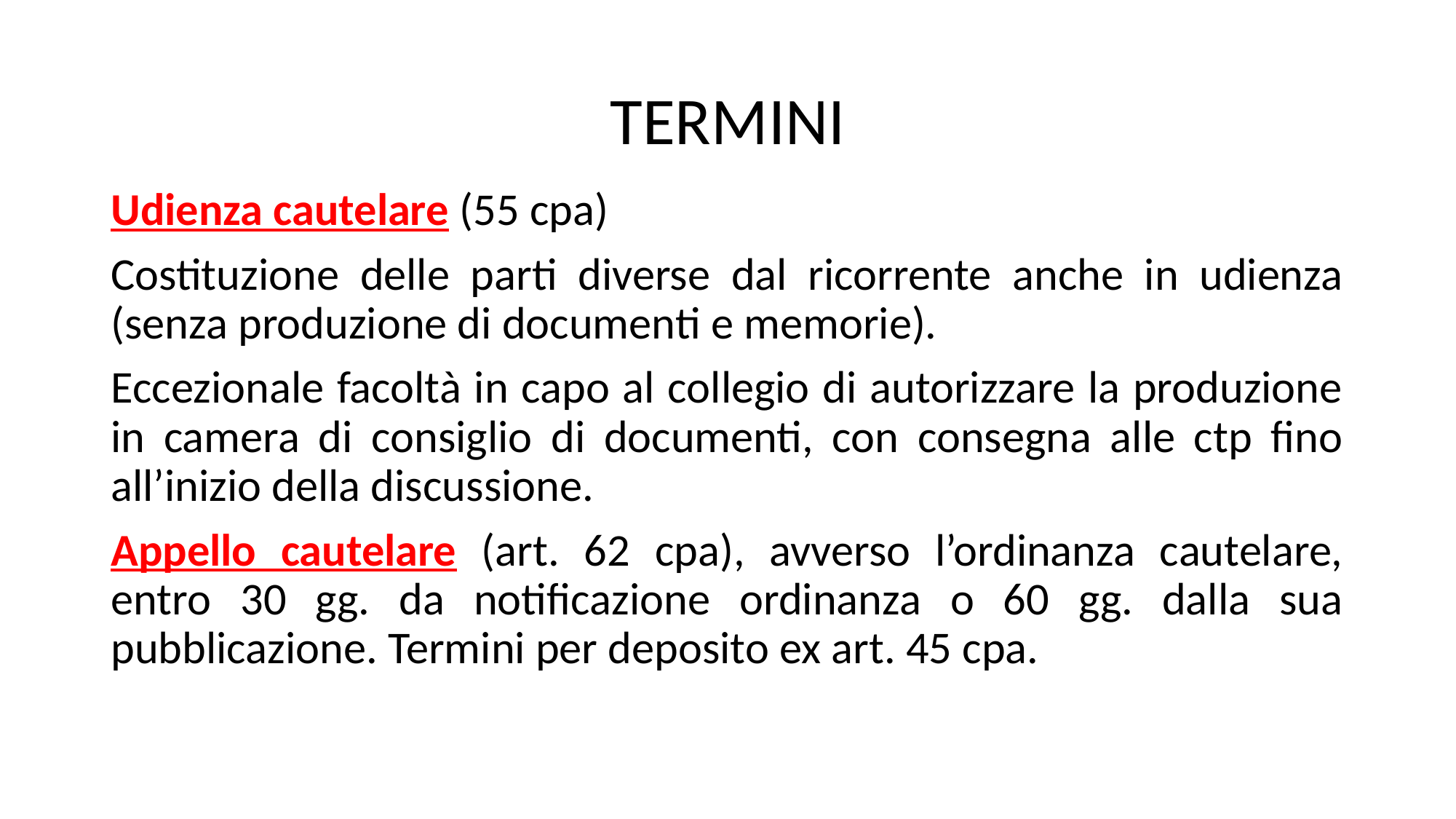

# TERMINI
Udienza cautelare (55 cpa)
Costituzione delle parti diverse dal ricorrente anche in udienza (senza produzione di documenti e memorie).
Eccezionale facoltà in capo al collegio di autorizzare la produzione in camera di consiglio di documenti, con consegna alle ctp fino all’inizio della discussione.
Appello cautelare (art. 62 cpa), avverso l’ordinanza cautelare, entro 30 gg. da notificazione ordinanza o 60 gg. dalla sua pubblicazione. Termini per deposito ex art. 45 cpa.